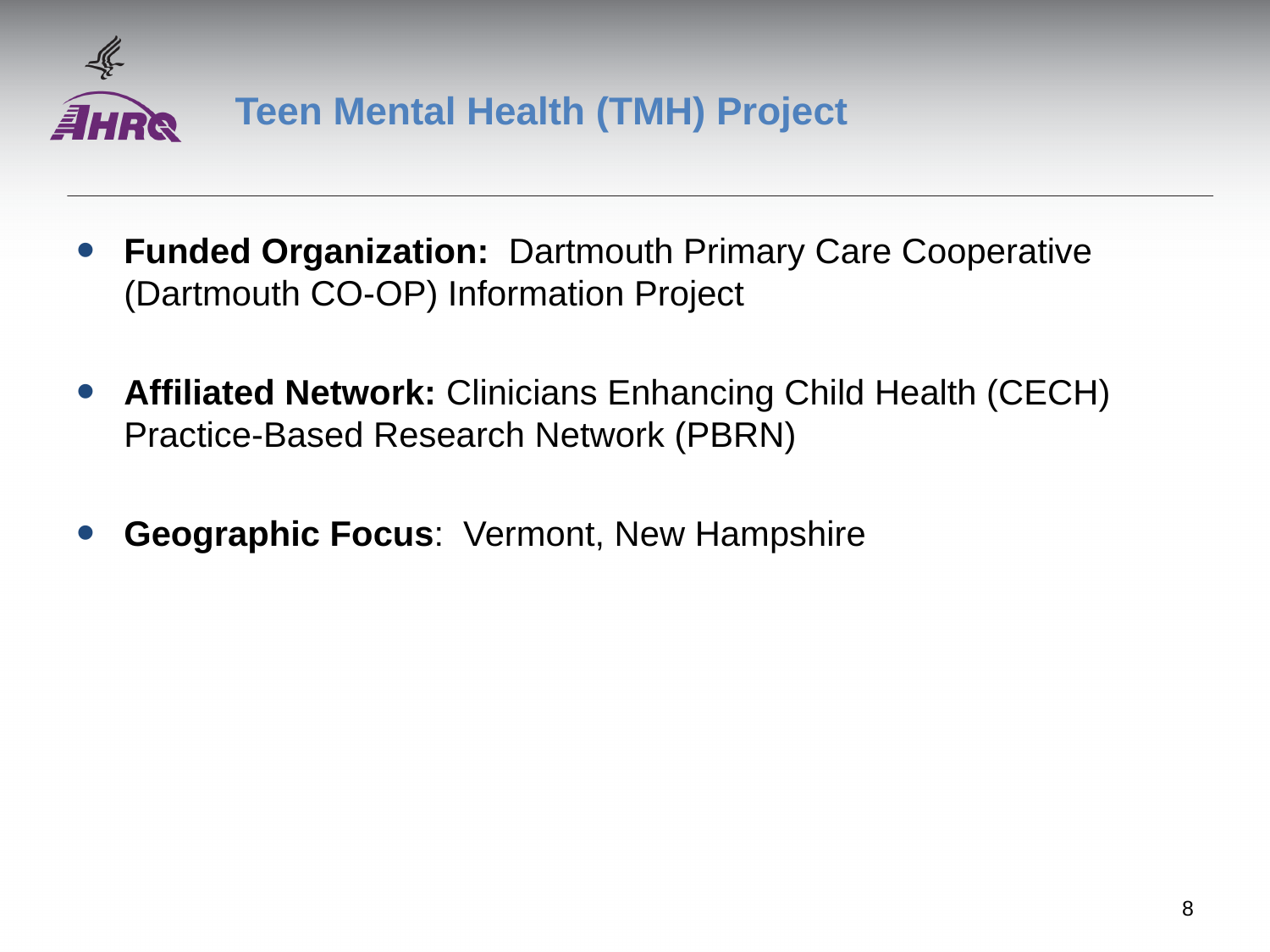

# Teen Mental Health (TMH) Project
Funded Organization:  Dartmouth Primary Care Cooperative (Dartmouth CO-OP) Information Project

Affiliated Network: Clinicians Enhancing Child Health (CECH) Practice-Based Research Network (PBRN)

Geographic Focus:  Vermont, New Hampshire
8